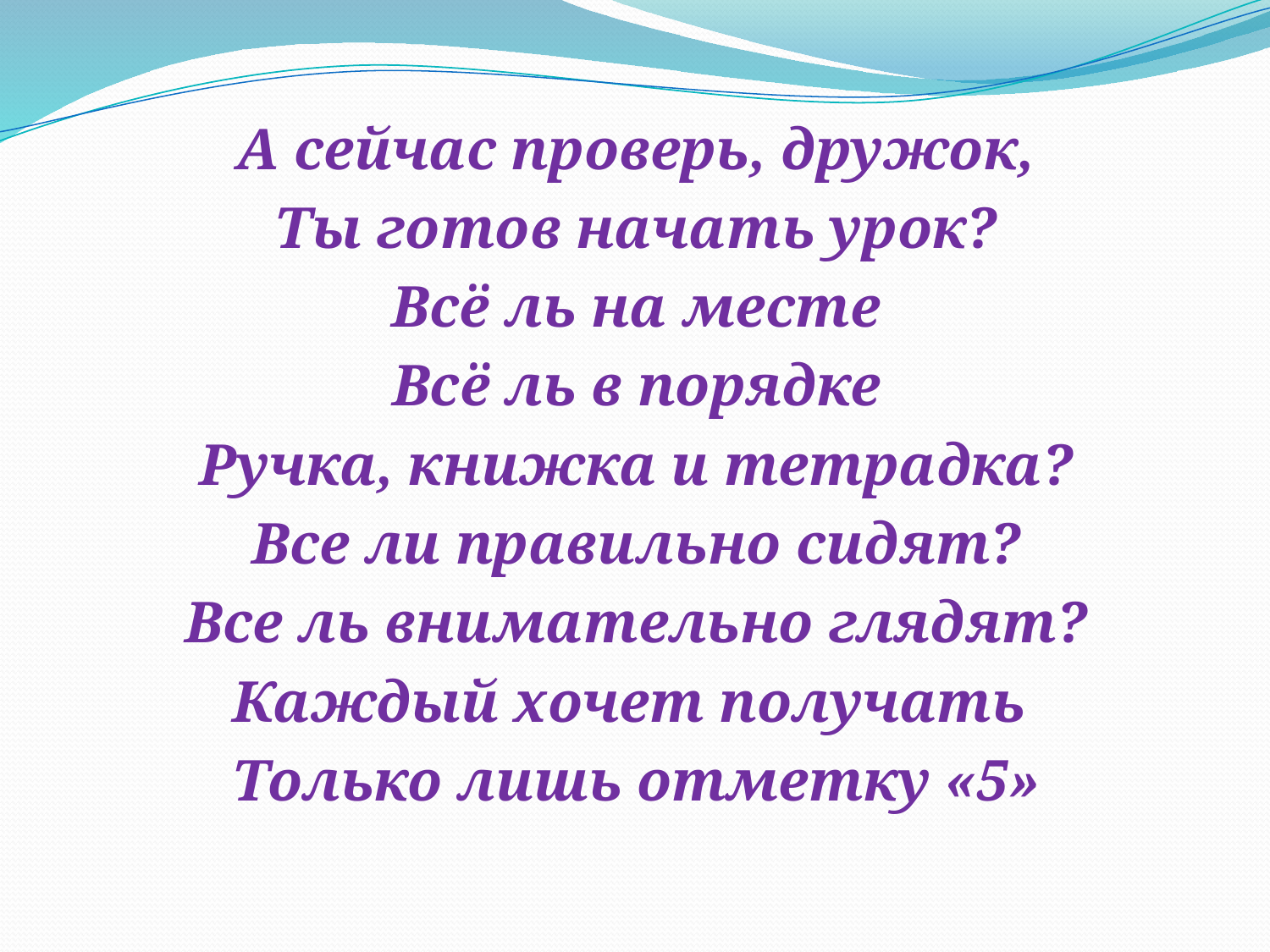

А сейчас проверь, дружок,
Ты готов начать урок?
Всё ль на месте
Всё ль в порядке
Ручка, книжка и тетрадка?
Все ли правильно сидят?
Все ль внимательно глядят?
Каждый хочет получать
Только лишь отметку «5»
#